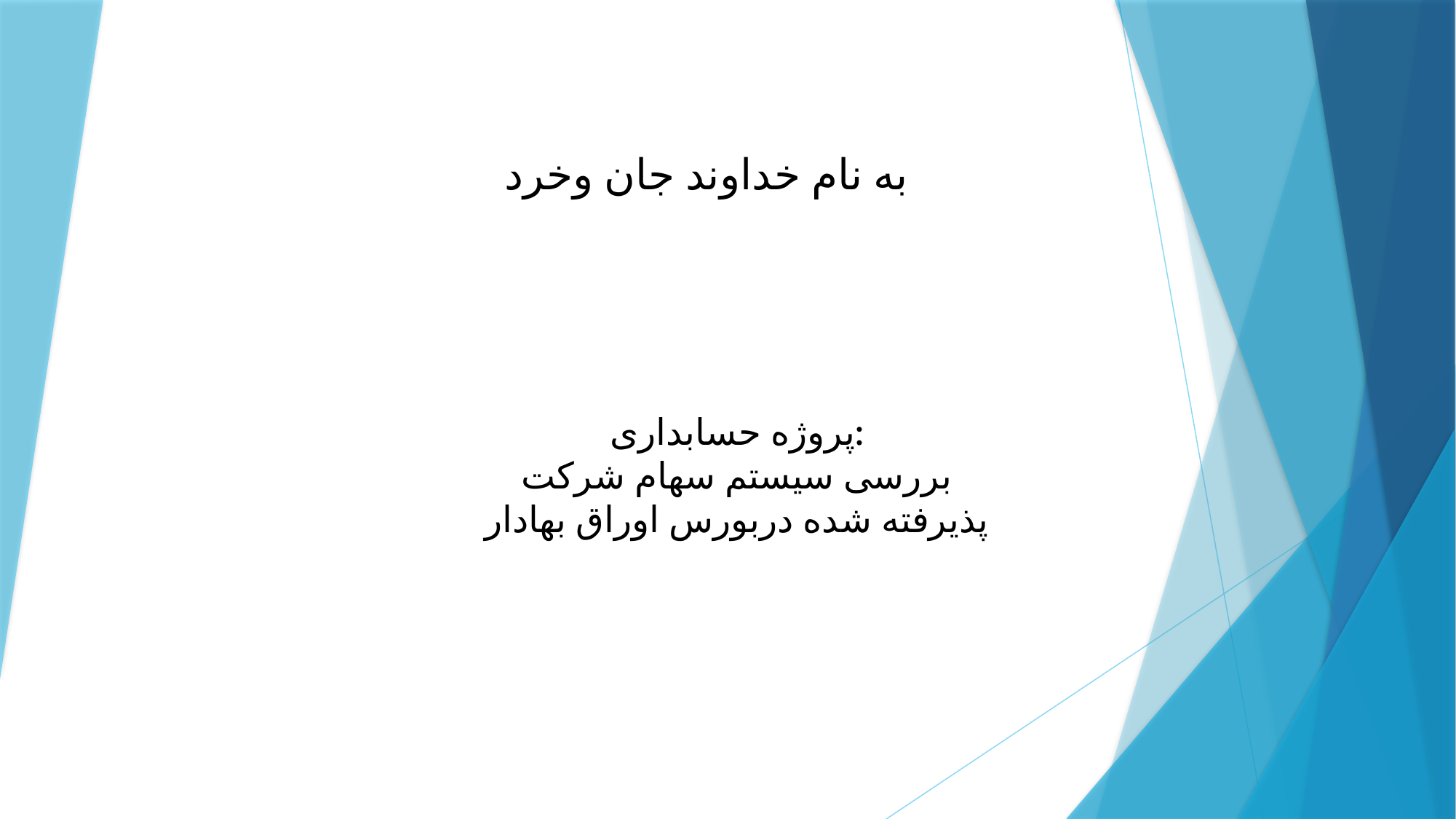

به نام خداوند جان وخرد
پروژه حسابداری:
بررسی سیستم سهام شرکت پذیرفته شده دربورس اوراق بهادار